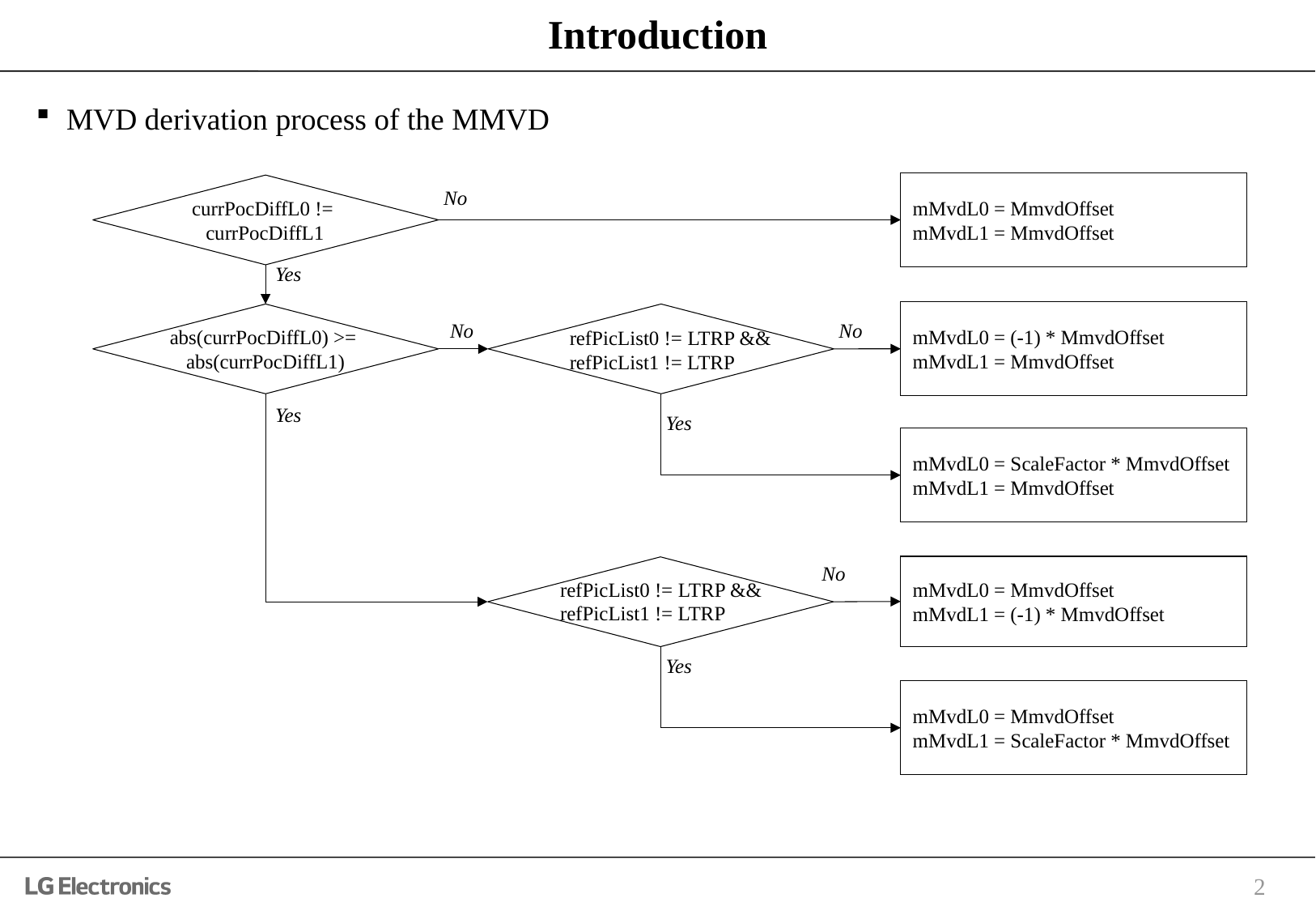

# Introduction
MVD derivation process of the MMVD
mMvdL0 = MmvdOffset
mMvdL1 = MmvdOffset

No
currPocDiffL0 !=
currPocDiffL1
Yes
mMvdL0 = (-1) * MmvdOffset
mMvdL1 = MmvdOffset

No
No
abs(currPocDiffL0) >=
abs(currPocDiffL1)
refPicList0 != LTRP &&
refPicList1 != LTRP
Yes
Yes
mMvdL0 = ScaleFactor * MmvdOffset
mMvdL1 = MmvdOffset
No
mMvdL0 = MmvdOffset
mMvdL1 = (-1) * MmvdOffset

refPicList0 != LTRP &&
refPicList1 != LTRP
Yes
mMvdL0 = MmvdOffset
mMvdL1 = ScaleFactor * MmvdOffset
2